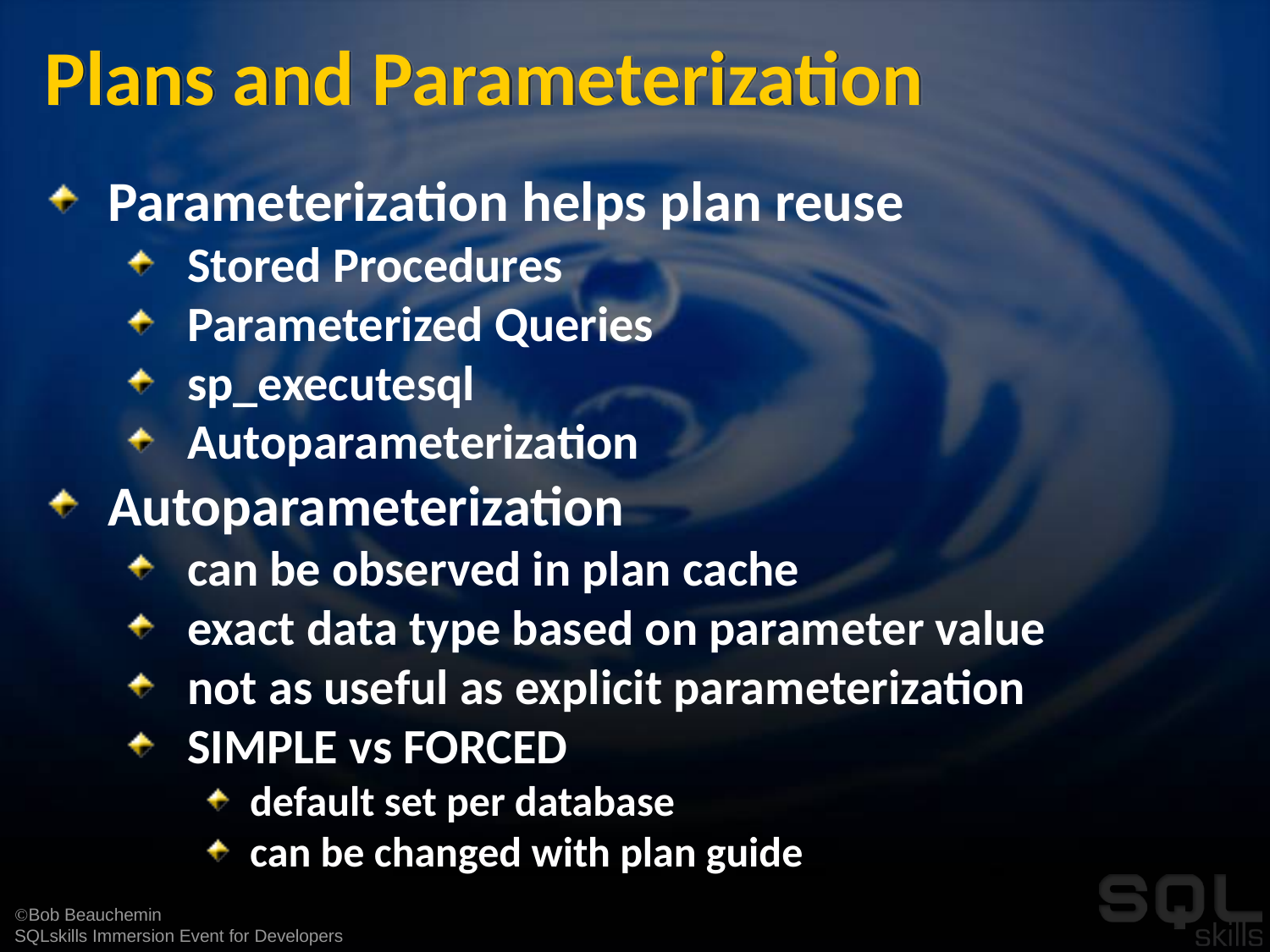

# Plans and Parameterization
Parameterization helps plan reuse
Stored Procedures
Parameterized Queries
sp_executesql
Autoparameterization
Autoparameterization
can be observed in plan cache
exact data type based on parameter value
not as useful as explicit parameterization
SIMPLE vs FORCED
default set per database
can be changed with plan guide